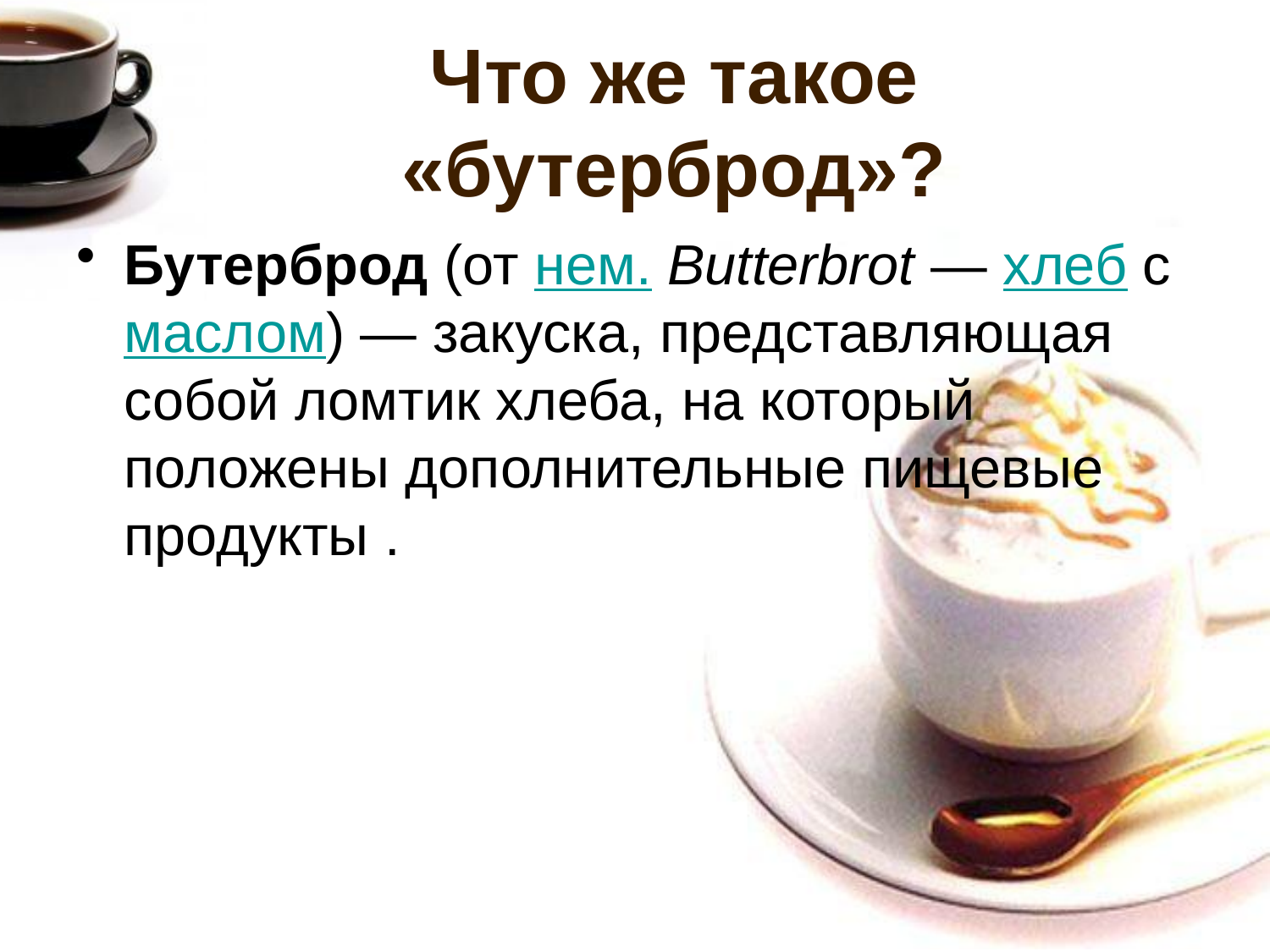

# Что же такое «бутерброд»?
Бутерброд (от нем. Butterbrot — хлеб с маслом) — закуска, представляющая собой ломтик хлеба, на который положены дополнительные пищевые продукты .